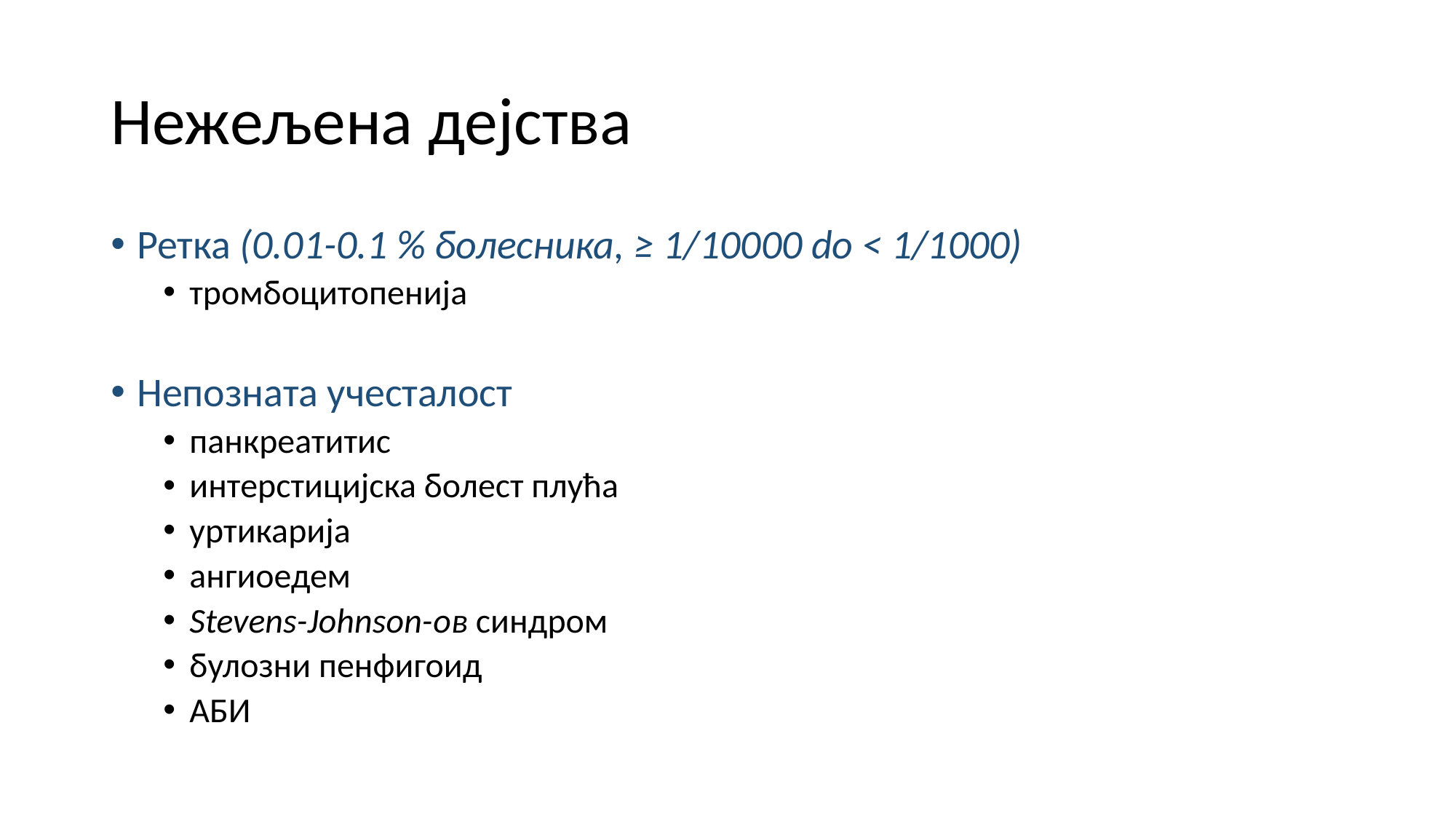

# Нежељена дејства
Ретка (0.01-0.1 % болесника, ≥ 1/10000 do < 1/1000)
тромбоцитопенија

Непозната учесталост
панкреатитис
интерстицијска болест плућа
уртикарија
ангиоедем
Stevens-Johnson-ов синдром
булозни пенфигоид
АБИ